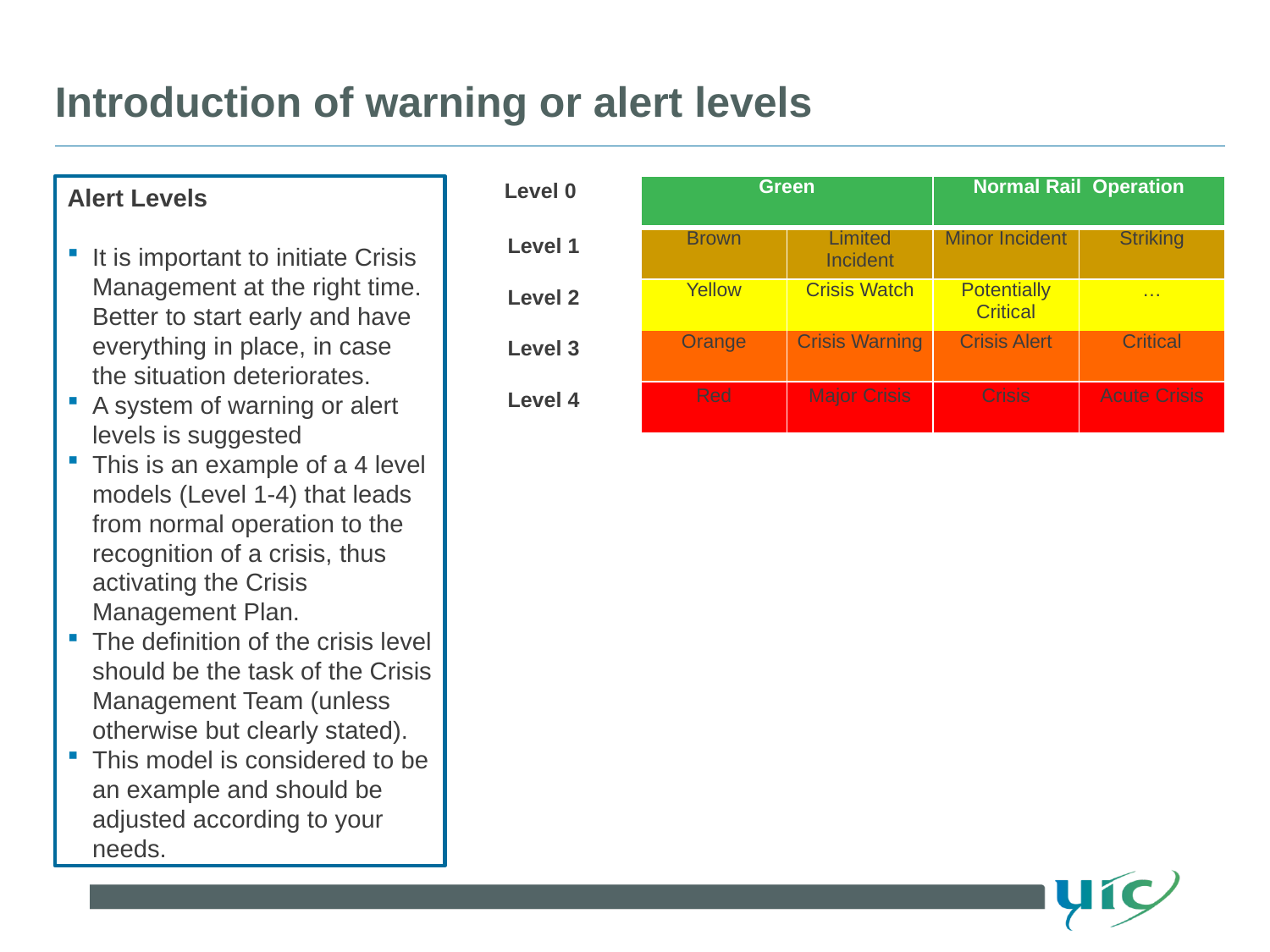

# Introduction of warning or alert levels
| Level 0 | Green |  | Normal Rail Operation |  |
| --- | --- | --- | --- | --- |
| Level 1 | Brown | Limited Incident | Minor Incident | Striking |
| Level 2 | Yellow | Crisis Watch | Potentially Critical | … |
| Level 3 | Orange | Crisis Warning | Crisis Alert | Critical |
| Level 4 | Red | Major Crisis | Crisis | Acute Crisis |
Alert Levels

It is important to initiate Crisis Management at the right time. Better to start early and have everything in place, in case the situation deteriorates.
A system of warning or alert levels is suggested
This is an example of a 4 level models (Level 1-4) that leads from normal operation to the recognition of a crisis, thus activating the Crisis Management Plan.
The definition of the crisis level should be the task of the Crisis Management Team (unless otherwise but clearly stated).
This model is considered to be an example and should be adjusted according to your needs.